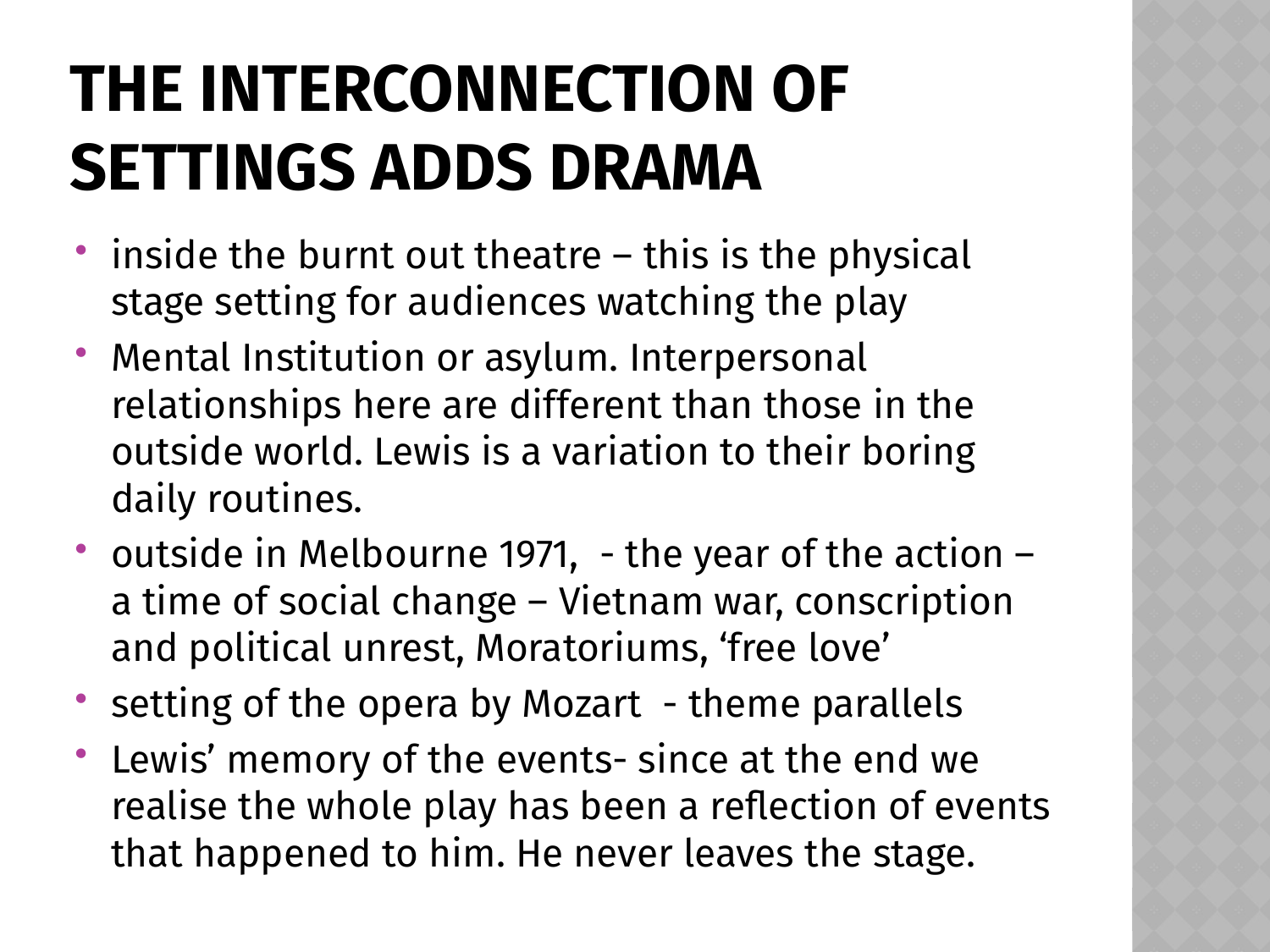

# The interconnection of settings adds drama
inside the burnt out theatre – this is the physical stage setting for audiences watching the play
Mental Institution or asylum. Interpersonal relationships here are different than those in the outside world. Lewis is a variation to their boring daily routines.
outside in Melbourne 1971,  - the year of the action – a time of social change – Vietnam war, conscription and political unrest, Moratoriums, ‘free love’
setting of the opera by Mozart  - theme parallels
Lewis’ memory of the events- since at the end we realise the whole play has been a reflection of events that happened to him. He never leaves the stage.